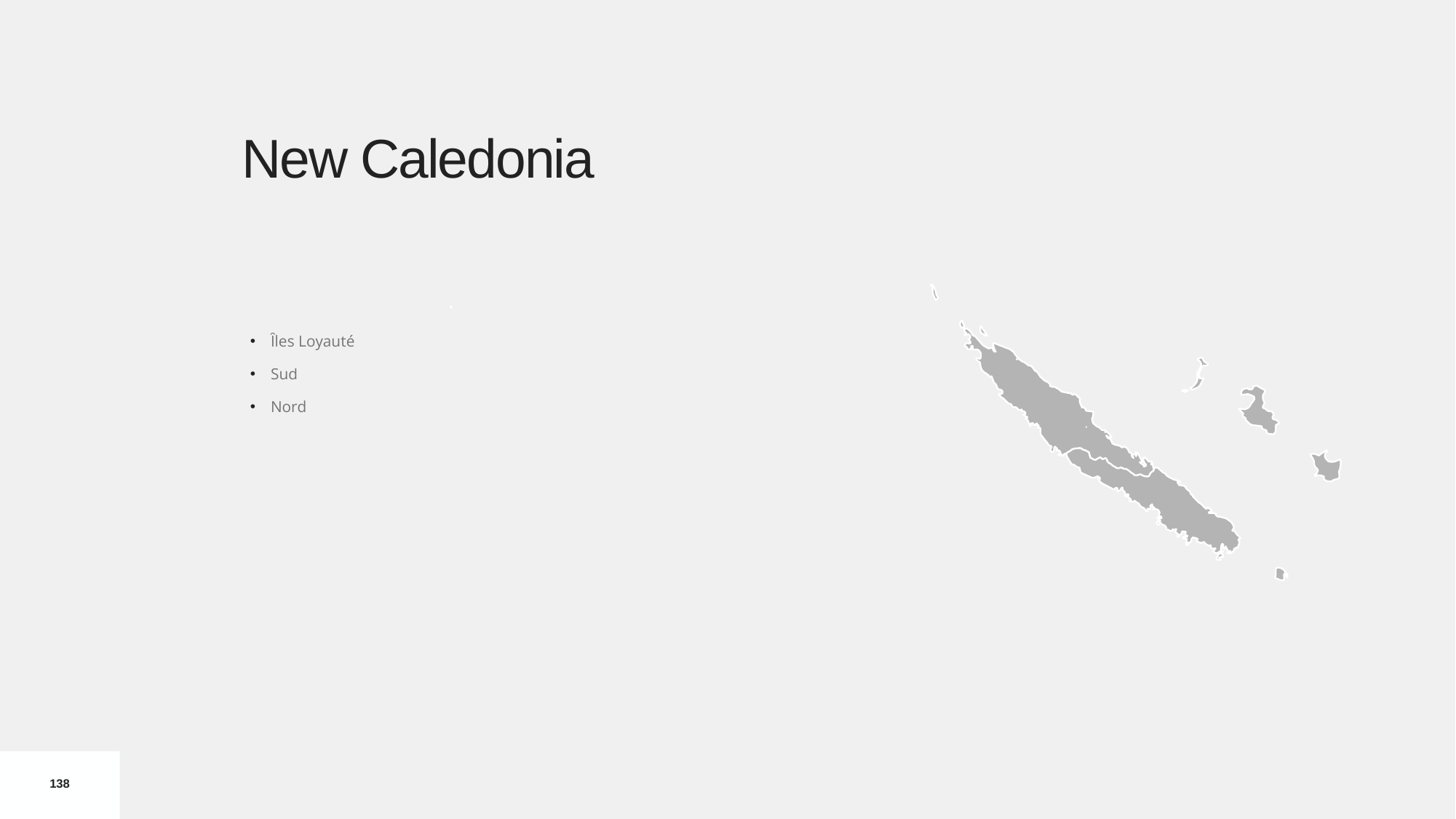

# New Caledonia

Îles Loyauté
Sud
Nord